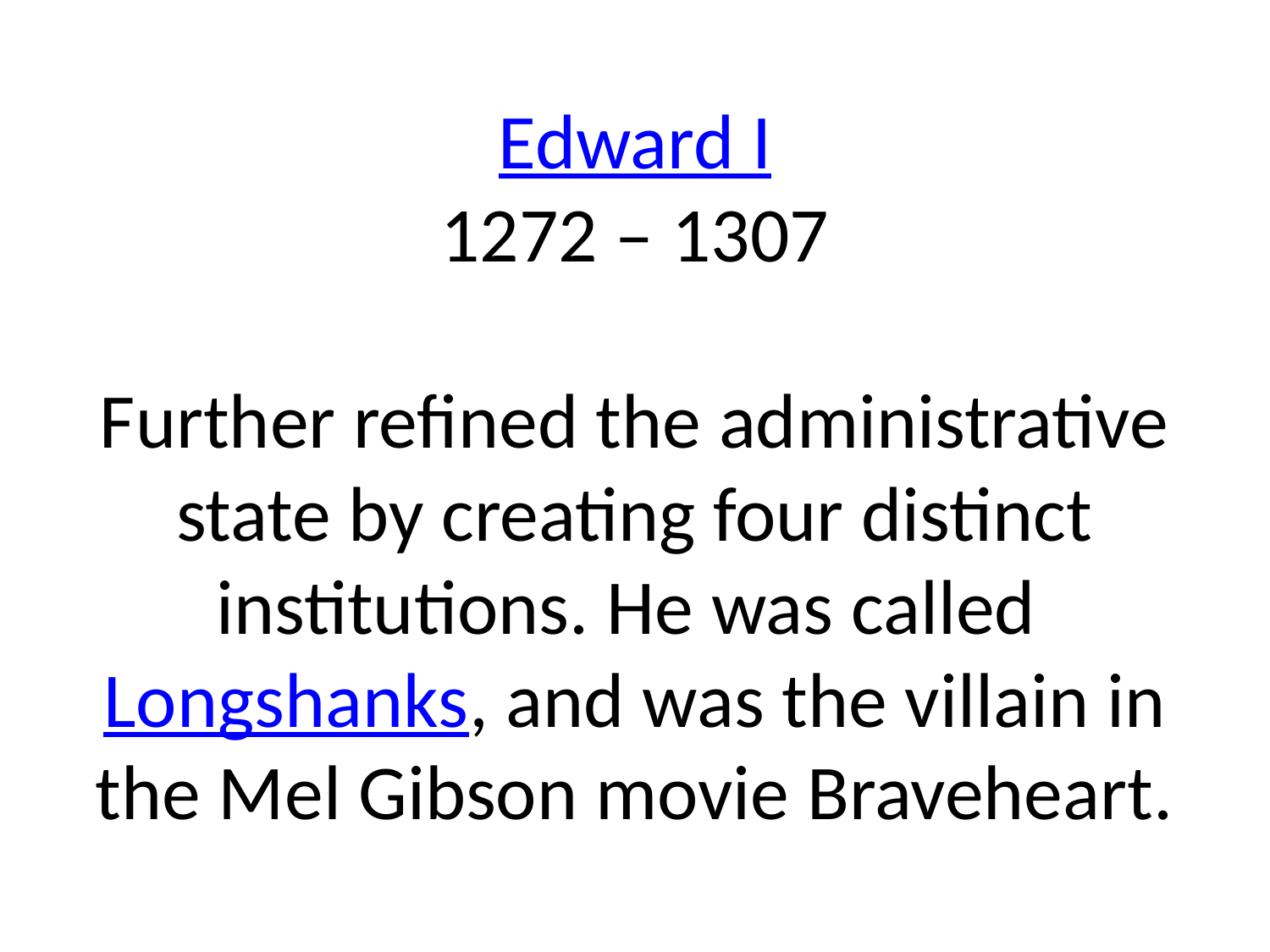

# Edward I 1272 – 1307 Further refined the administrative state by creating four distinct institutions. He was called Longshanks, and was the villain in the Mel Gibson movie Braveheart.